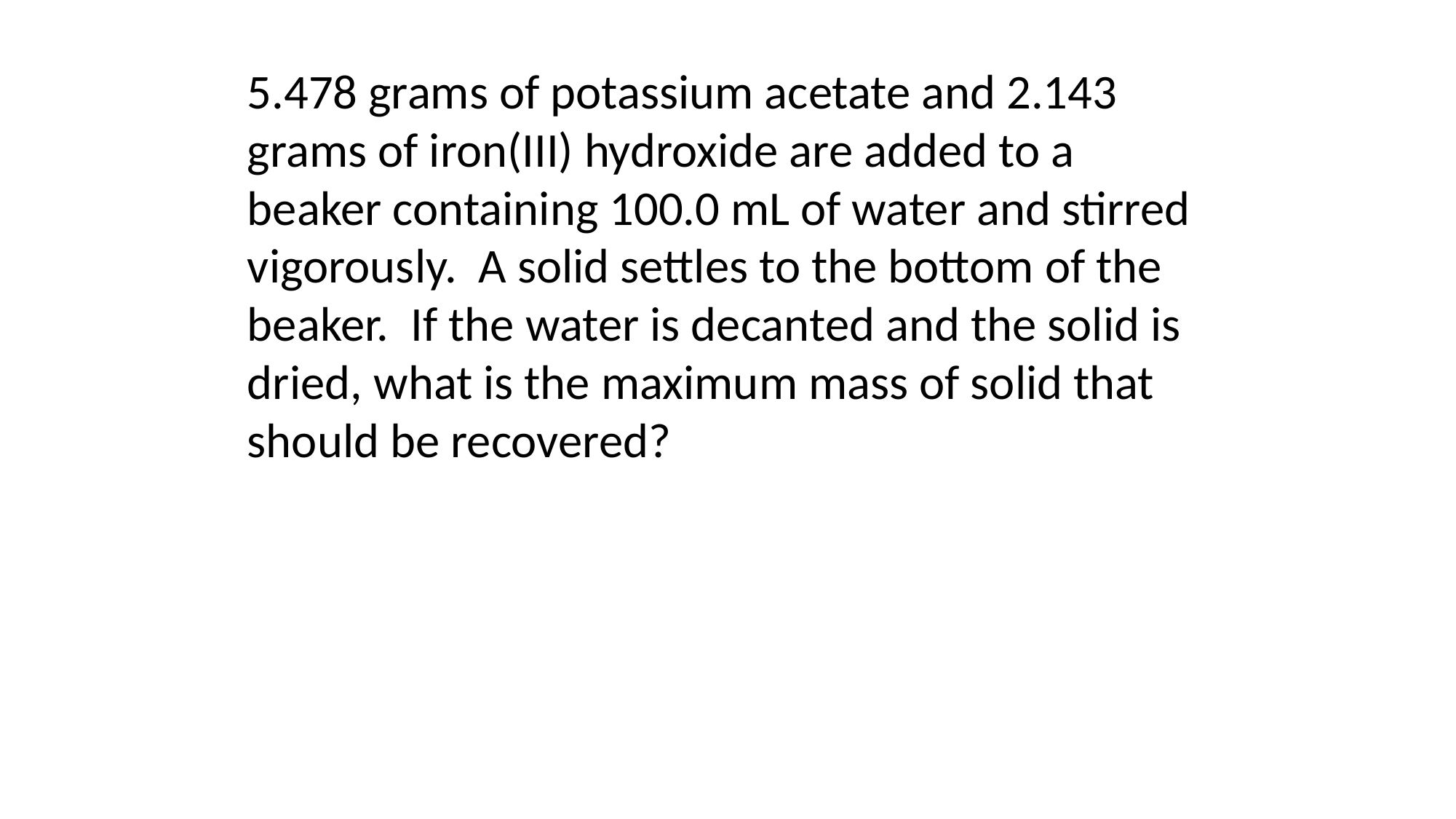

5.478 grams of potassium acetate and 2.143 grams of iron(III) hydroxide are added to a beaker containing 100.0 mL of water and stirred vigorously.  A solid settles to the bottom of the beaker.  If the water is decanted and the solid is dried, what is the maximum mass of solid that should be recovered?